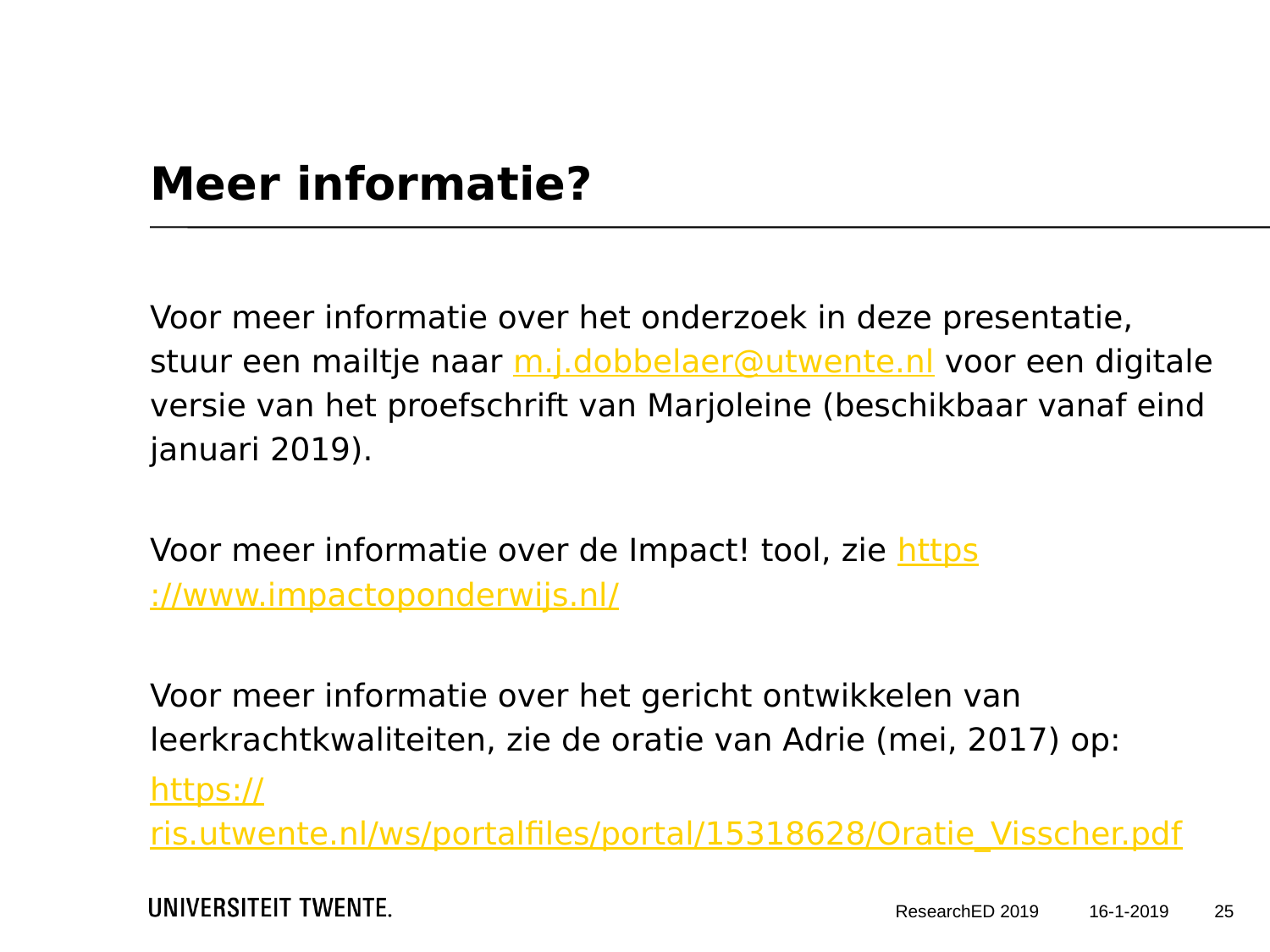

# Meer informatie?
Voor meer informatie over het onderzoek in deze presentatie, stuur een mailtje naar m.j.dobbelaer@utwente.nl voor een digitale versie van het proefschrift van Marjoleine (beschikbaar vanaf eind januari 2019).

Voor meer informatie over de Impact! tool, zie https://www.impactoponderwijs.nl/

Voor meer informatie over het gericht ontwikkelen van leerkrachtkwaliteiten, zie de oratie van Adrie (mei, 2017) op:
https://ris.utwente.nl/ws/portalfiles/portal/15318628/Oratie_Visscher.pdf

25
ResearchED 2019
16-1-2019